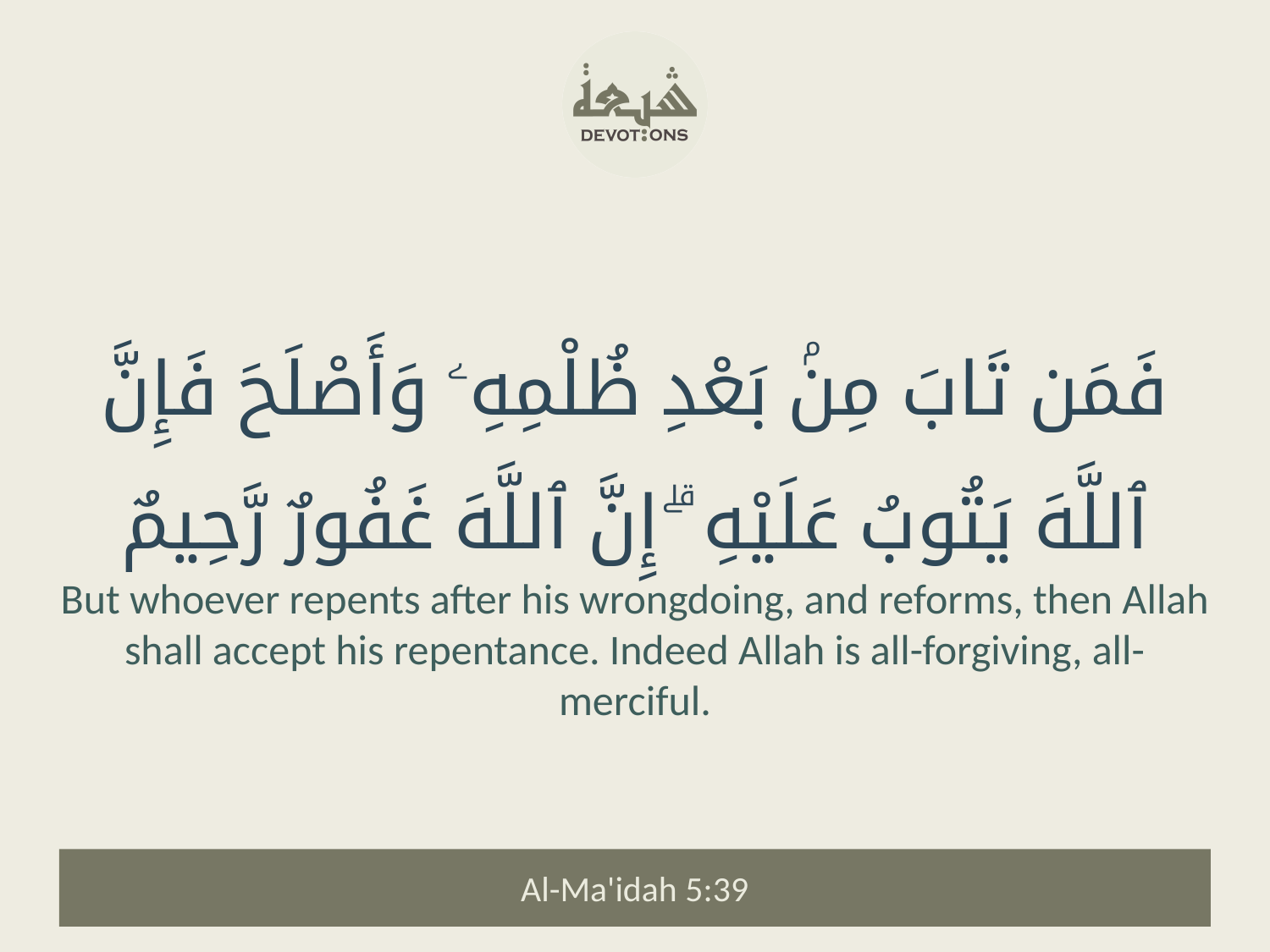

فَمَن تَابَ مِنۢ بَعْدِ ظُلْمِهِۦ وَأَصْلَحَ فَإِنَّ ٱللَّهَ يَتُوبُ عَلَيْهِ ۗ إِنَّ ٱللَّهَ غَفُورٌ رَّحِيمٌ
But whoever repents after his wrongdoing, and reforms, then Allah shall accept his repentance. Indeed Allah is all-forgiving, all-merciful.
Al-Ma'idah 5:39